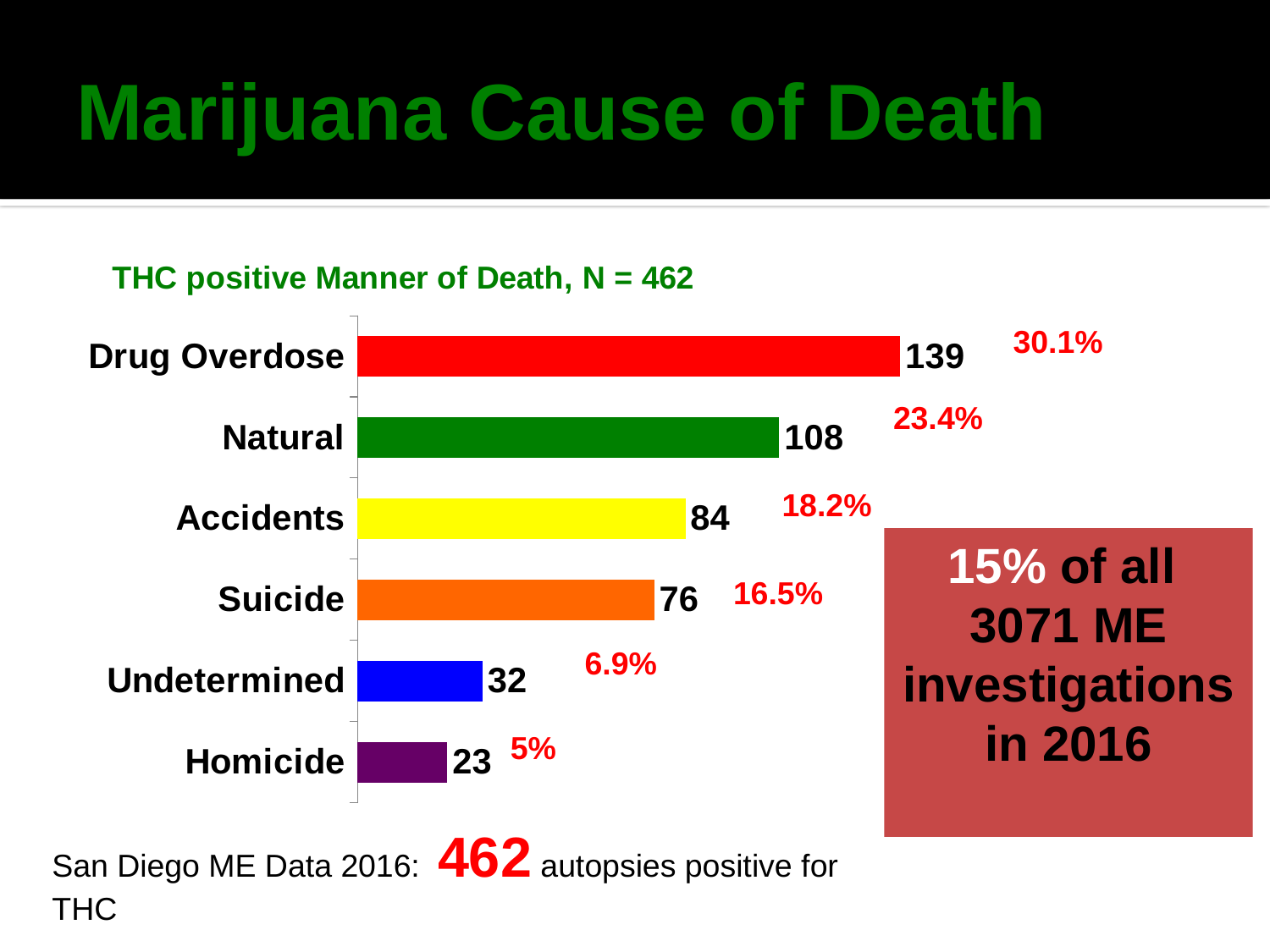

# Marijuana Cause of Death

### Chart: THC positive Manner of Death, N = 462

| Category |  |
|---|---|
| Homicide | 23.0 |
| Undetermined | 32.0 |
| Suicide | 76.0 |
| Accidents | 84.0 |
| Natural | 108.0 |
| Drug Overdose | 139.0 |
30.1%
23.4%
18.2%
15% of all
3071 ME investigations in 2016

16.5%
6.9%
5%
San Diego ME Data 2016:  462 autopsies positive for THC